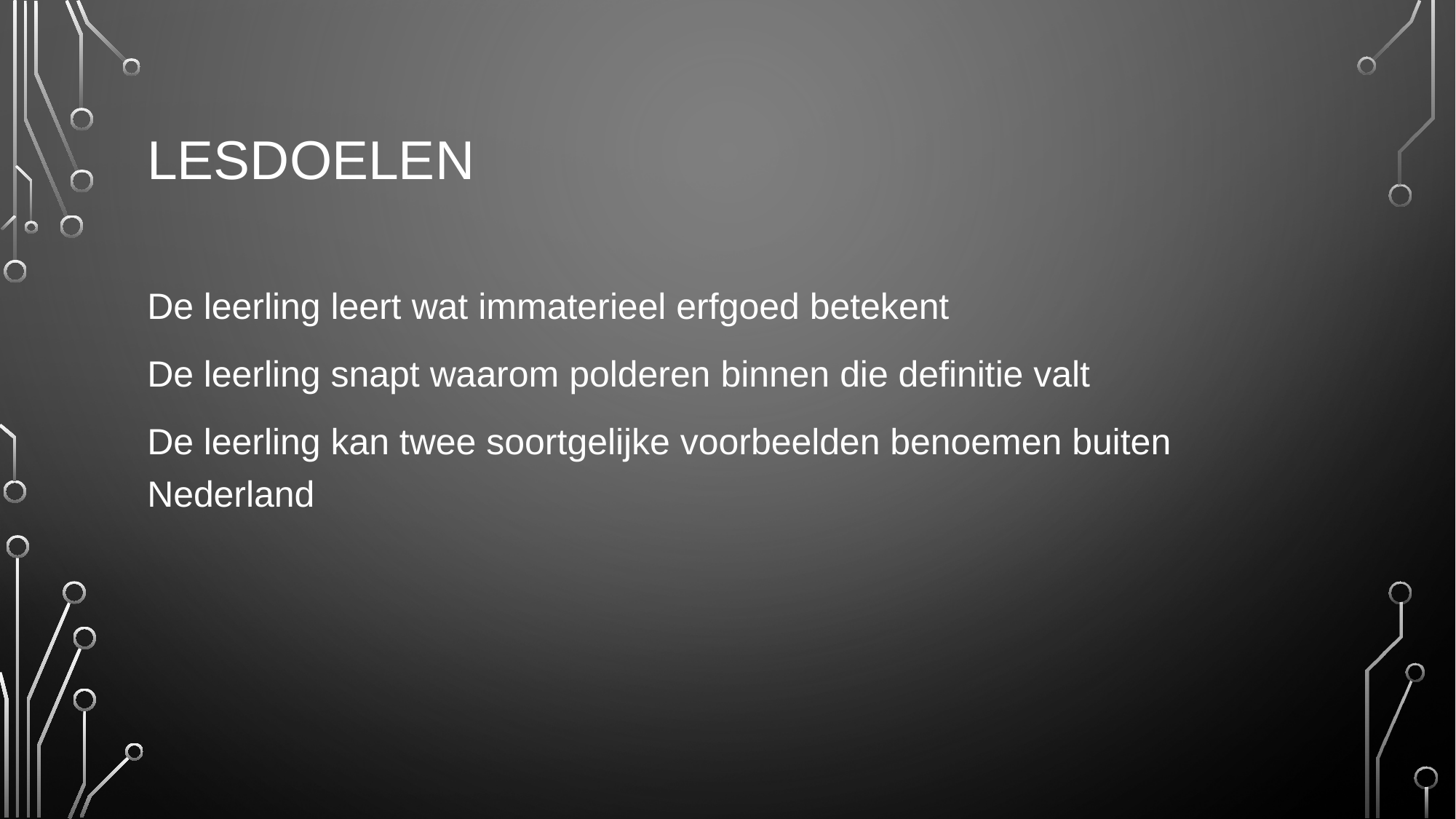

# Lesdoelen
De leerling leert wat immaterieel erfgoed betekent
De leerling snapt waarom polderen binnen die definitie valt
De leerling kan twee soortgelijke voorbeelden benoemen buiten Nederland